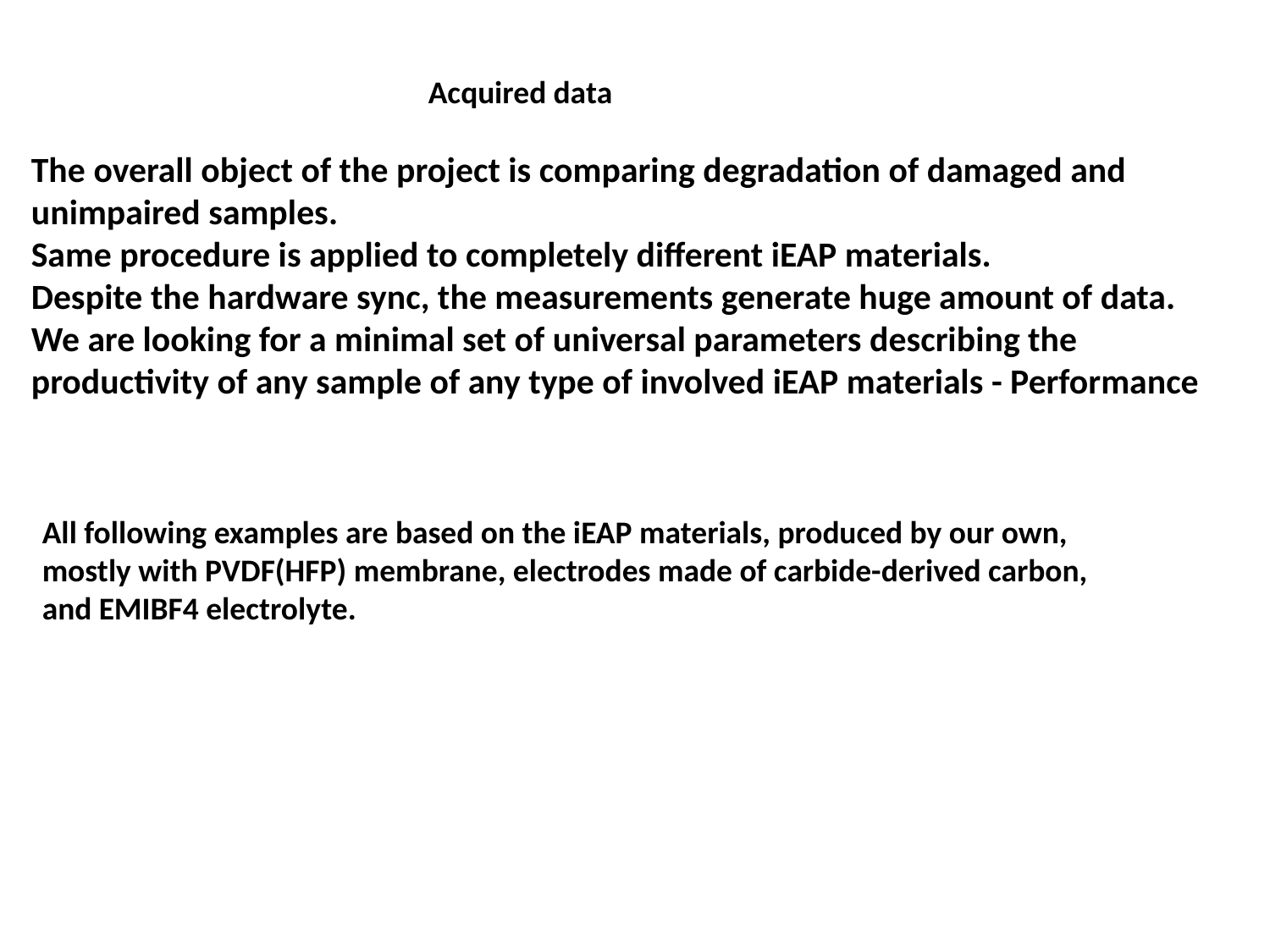

Acquired data
The overall object of the project is comparing degradation of damaged and unimpaired samples.
Same procedure is applied to completely different iEAP materials.
Despite the hardware sync, the measurements generate huge amount of data.
We are looking for a minimal set of universal parameters describing the productivity of any sample of any type of involved iEAP materials - Performance
All following examples are based on the iEAP materials, produced by our own,
mostly with PVDF(HFP) membrane, electrodes made of carbide-derived carbon,
and EMIBF4 electrolyte.